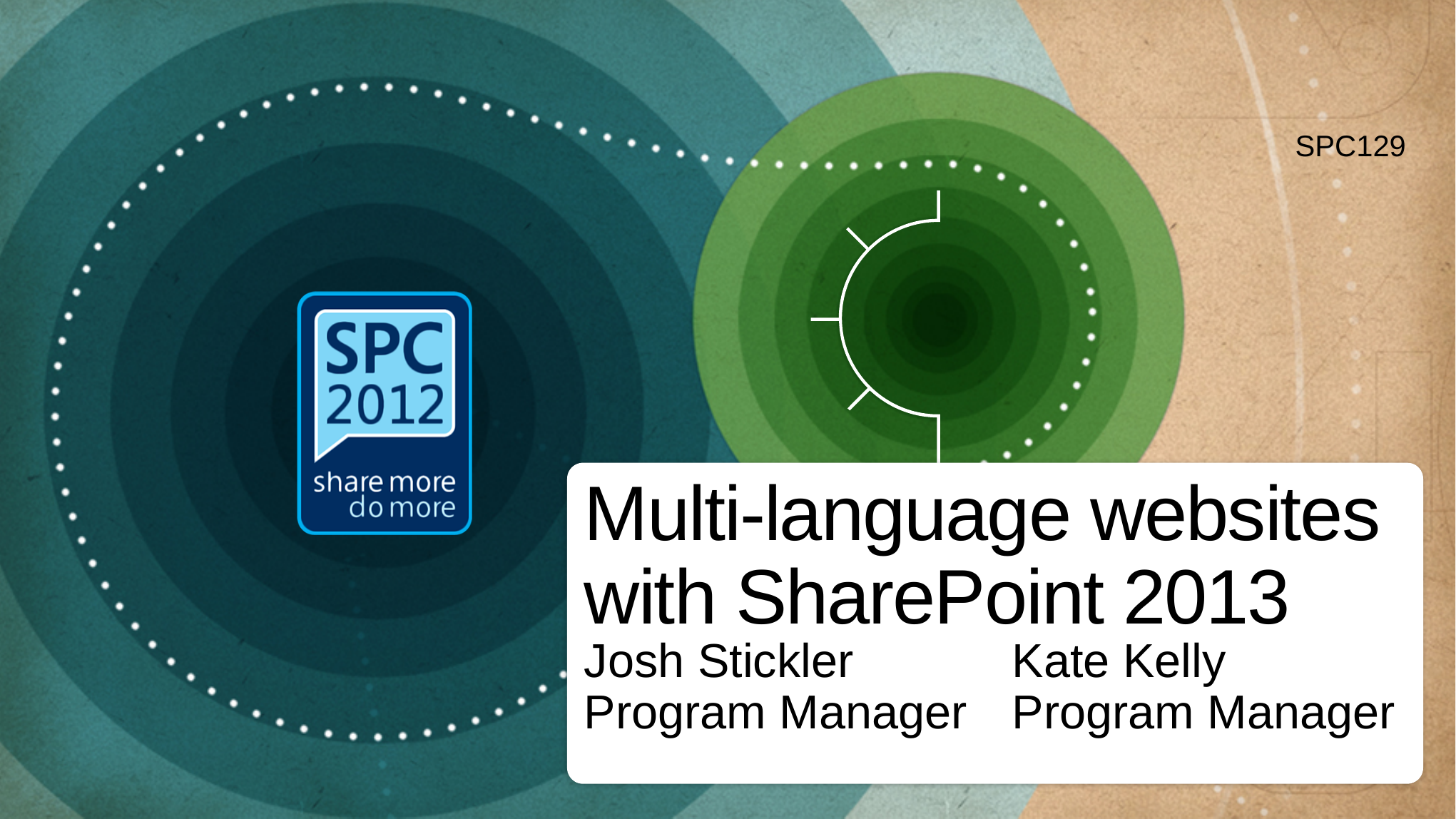

SPC129
# Multi-language websites with SharePoint 2013
Josh Stickler		Kate Kelly
Program Manager	Program Manager